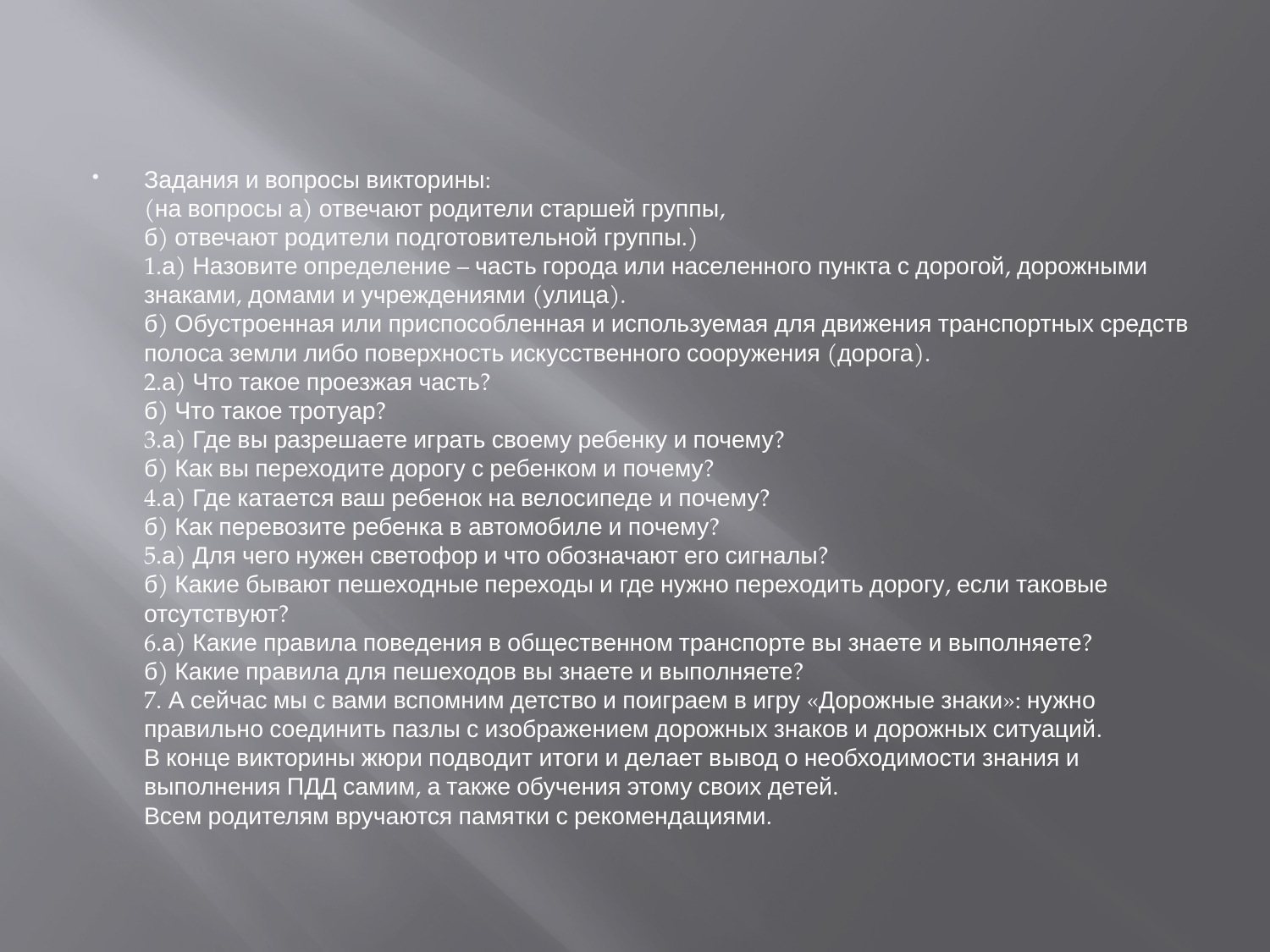

Задания и вопросы викторины: 
(на вопросы а) отвечают родители старшей группы, 
б) отвечают родители подготовительной группы.) 
1.а) Назовите определение – часть города или населенного пункта с дорогой, дорожными знаками, домами и учреждениями (улица). 
б) Обустроенная или приспособленная и используемая для движения транспортных средств полоса земли либо поверхность искусственного сооружения (дорога). 
2.а) Что такое проезжая часть? 
б) Что такое тротуар? 
3.а) Где вы разрешаете играть своему ребенку и почему? 
б) Как вы переходите дорогу с ребенком и почему? 
4.а) Где катается ваш ребенок на велосипеде и почему? 
б) Как перевозите ребенка в автомобиле и почему? 
5.а) Для чего нужен светофор и что обозначают его сигналы? 
б) Какие бывают пешеходные переходы и где нужно переходить дорогу, если таковые отсутствуют? 
6.а) Какие правила поведения в общественном транспорте вы знаете и выполняете? 
б) Какие правила для пешеходов вы знаете и выполняете? 
7. А сейчас мы с вами вспомним детство и поиграем в игру «Дорожные знаки»: нужно правильно соединить пазлы с изображением дорожных знаков и дорожных ситуаций. 
В конце викторины жюри подводит итоги и делает вывод о необходимости знания и выполнения ПДД самим, а также обучения этому своих детей. 
Всем родителям вручаются памятки с рекомендациями.